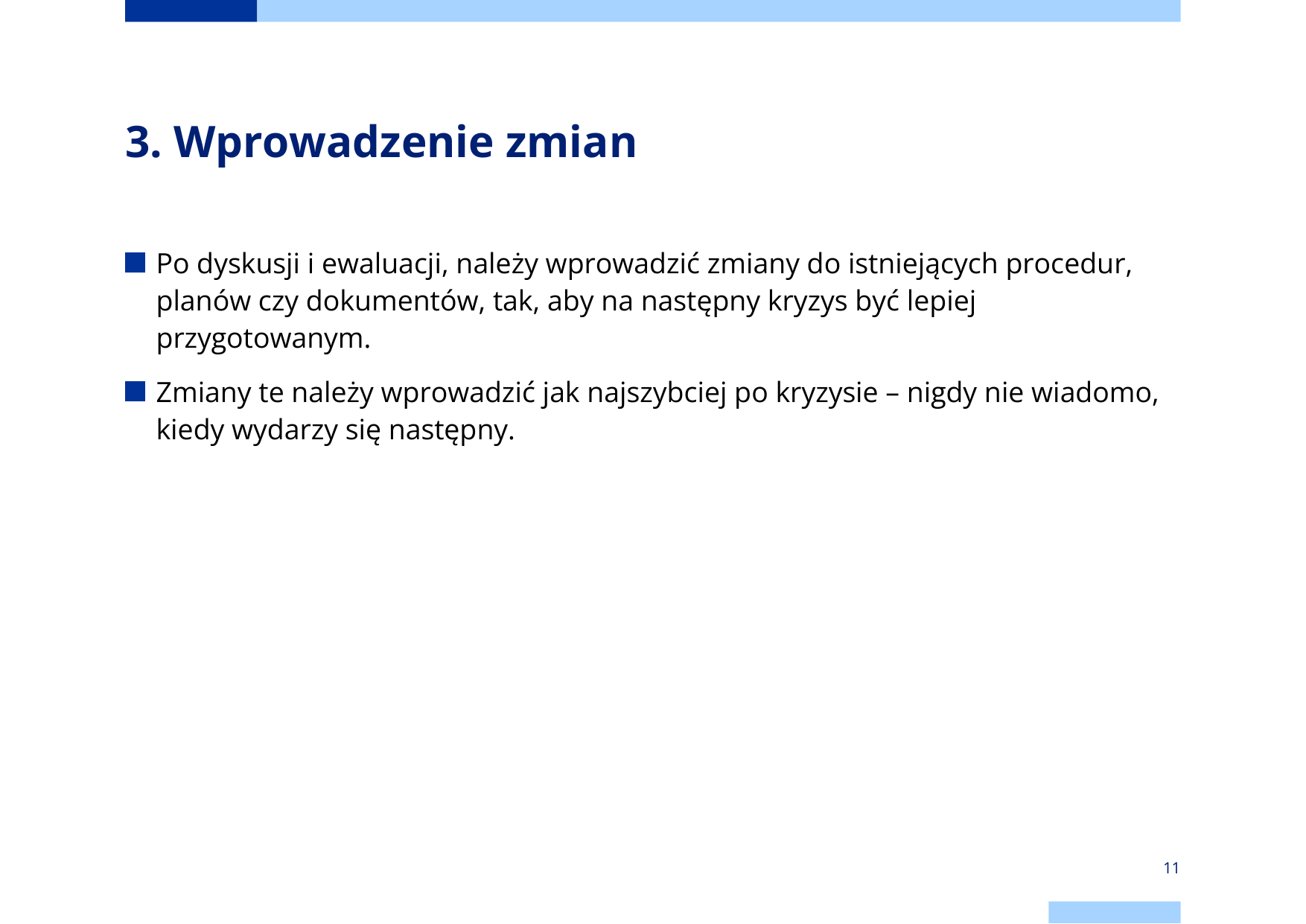

# 3. Wprowadzenie zmian
Po dyskusji i ewaluacji, należy wprowadzić zmiany do istniejących procedur, planów czy dokumentów, tak, aby na następny kryzys być lepiej przygotowanym.
Zmiany te należy wprowadzić jak najszybciej po kryzysie – nigdy nie wiadomo, kiedy wydarzy się następny.
11